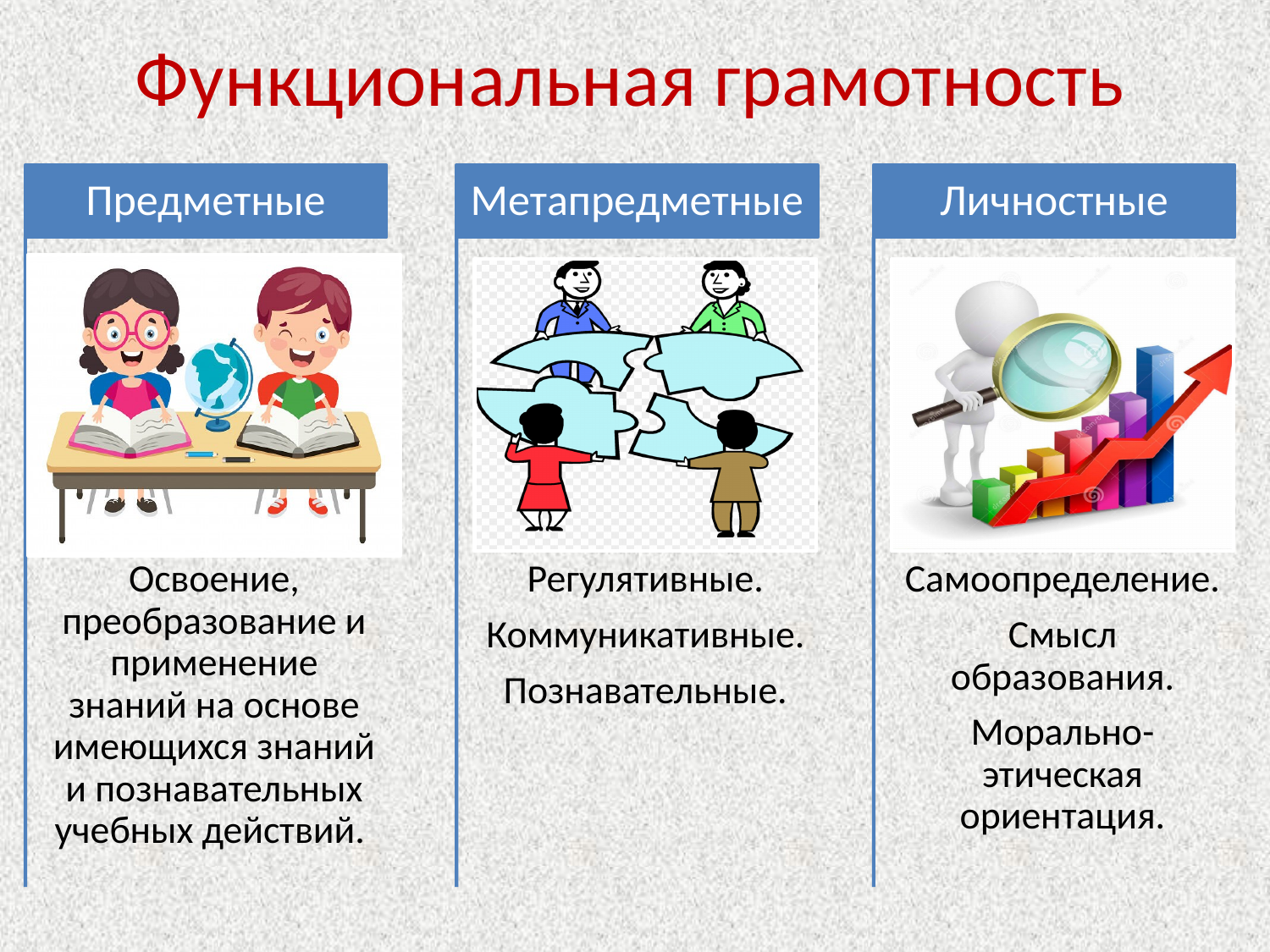

# Функциональная грамотность
Освоение, преобразование и применение знаний на основе имеющихся знаний и познавательных учебных действий.
Предметные
Регулятивные.
Коммуникативные.
Познавательные.
Метапредметные
Самоопределение.
Смысл образования.
Морально-этическая ориентация.
Личностные